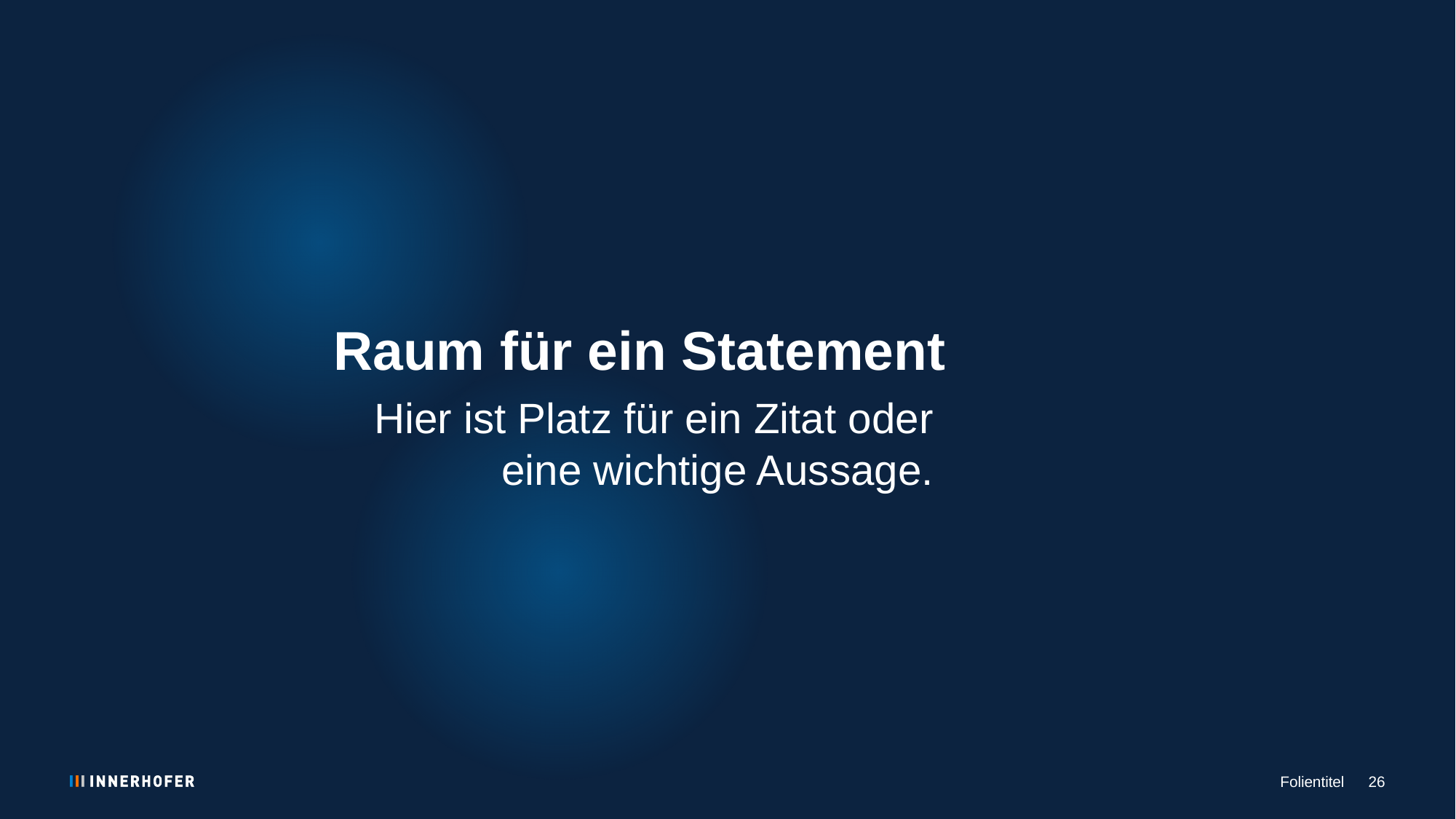

Raum für ein Statement
Hier ist Platz für ein Zitat oder
eine wichtige Aussage.
Folientitel
26